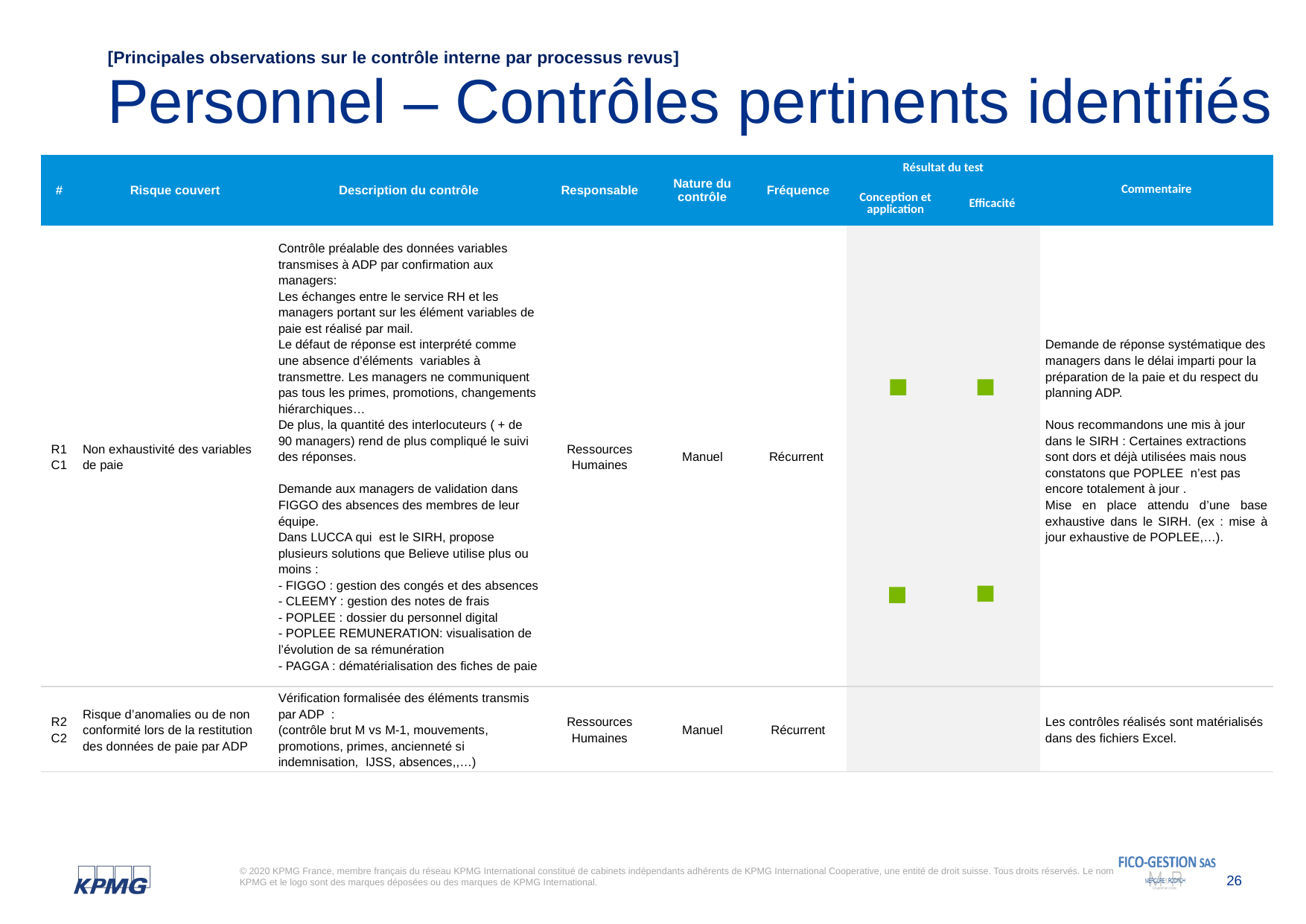

[Principales observations sur le contrôle interne par processus revus]
Personnel – Contrôles pertinents identifiés
| # | Risque couvert | Description du contrôle | Responsable | Nature du contrôle | Fréquence | Résultat du test |  | Commentaire |
| --- | --- | --- | --- | --- | --- | --- | --- | --- |
|  |  |  |  |  |  | Conception et application | Efficacité |  |
| R1 C1 | Non exhaustivité des variables de paie | Contrôle préalable des données variables transmises à ADP par confirmation aux managers: Les échanges entre le service RH et les managers portant sur les élément variables de paie est réalisé par mail. Le défaut de réponse est interprété comme une absence d’éléments variables à transmettre. Les managers ne communiquent pas tous les primes, promotions, changements hiérarchiques… De plus, la quantité des interlocuteurs ( + de 90 managers) rend de plus compliqué le suivi des réponses. Demande aux managers de validation dans FIGGO des absences des membres de leur équipe. Dans LUCCA qui est le SIRH, propose plusieurs solutions que Believe utilise plus ou moins : - FIGGO : gestion des congés et des absences - CLEEMY : gestion des notes de frais - POPLEE : dossier du personnel digital - POPLEE REMUNERATION: visualisation de l’évolution de sa rémunération - PAGGA : dématérialisation des fiches de paie | Ressources Humaines | Manuel | Récurrent |  |  | Demande de réponse systématique des managers dans le délai imparti pour la préparation de la paie et du respect du planning ADP. Nous recommandons une mis à jour dans le SIRH : Certaines extractions sont dors et déjà utilisées mais nous constatons que POPLEE n’est pas encore totalement à jour . Mise en place attendu d’une base exhaustive dans le SIRH. (ex : mise à jour exhaustive de POPLEE,…). |
| R2 C2 | Risque d’anomalies ou de non conformité lors de la restitution des données de paie par ADP | Vérification formalisée des éléments transmis par ADP : (contrôle brut M vs M-1, mouvements, promotions, primes, ancienneté si indemnisation, IJSS, absences,,…) | Ressources Humaines | Manuel | Récurrent |  |  | Les contrôles réalisés sont matérialisés dans des fichiers Excel. |